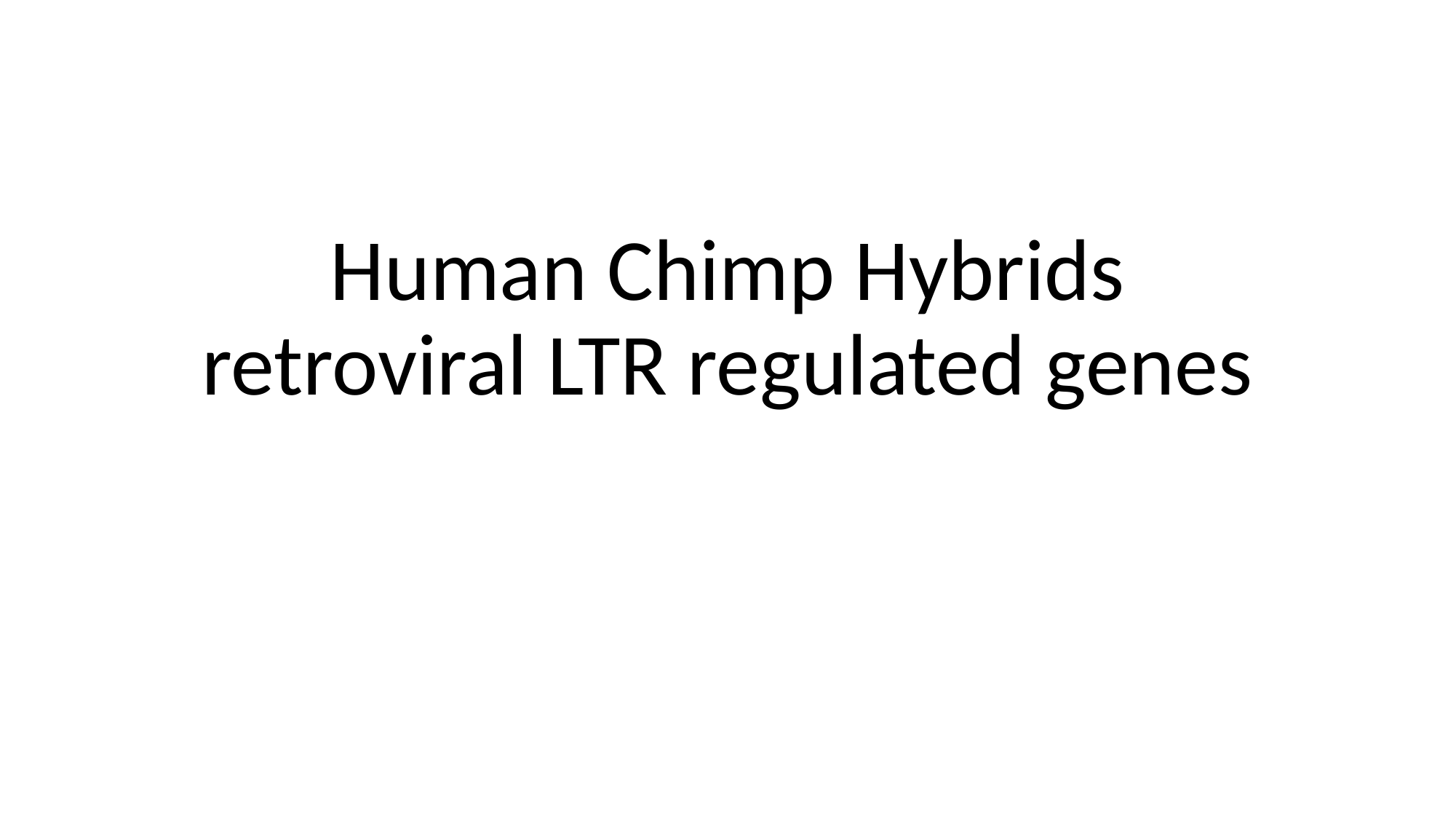

# Human Chimp Hybrids retroviral LTR regulated genes